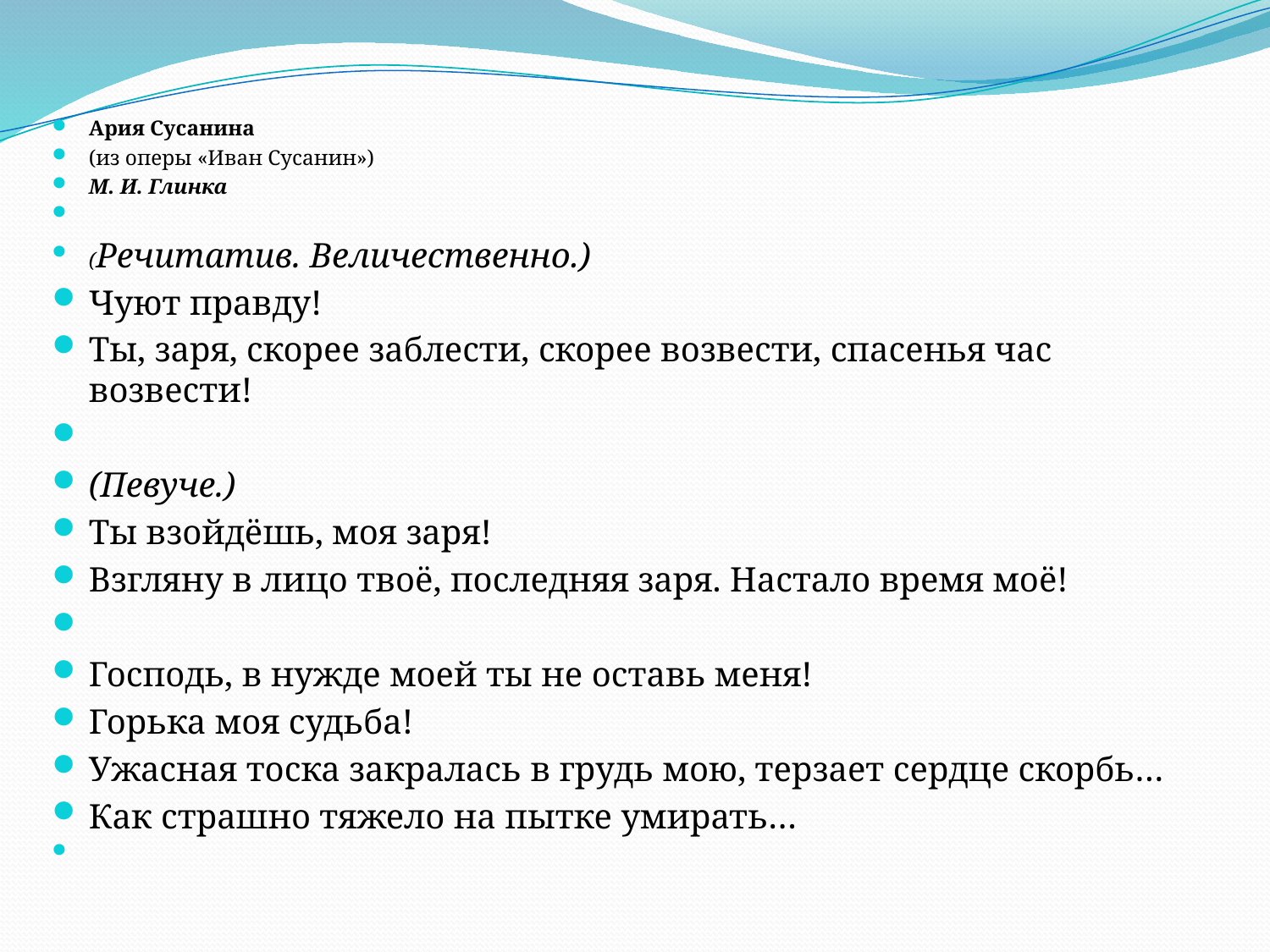

#
Ария Сусанина
(из оперы «Иван Сусанин»)
М. И. Глинка

(Речитатив. Величественно.)
Чуют правду!
Ты, заря, скорее заблести, скорее возвести, спасенья час возвести!

(Певуче.)
Ты взойдёшь, моя заря!
Взгляну в лицо твоё, последняя заря. Настало время моё!

Господь, в нужде моей ты не оставь меня!
Горька моя судьба!
Ужасная тоска закралась в грудь мою, терзает сердце скорбь…
Как страшно тяжело на пытке умирать…